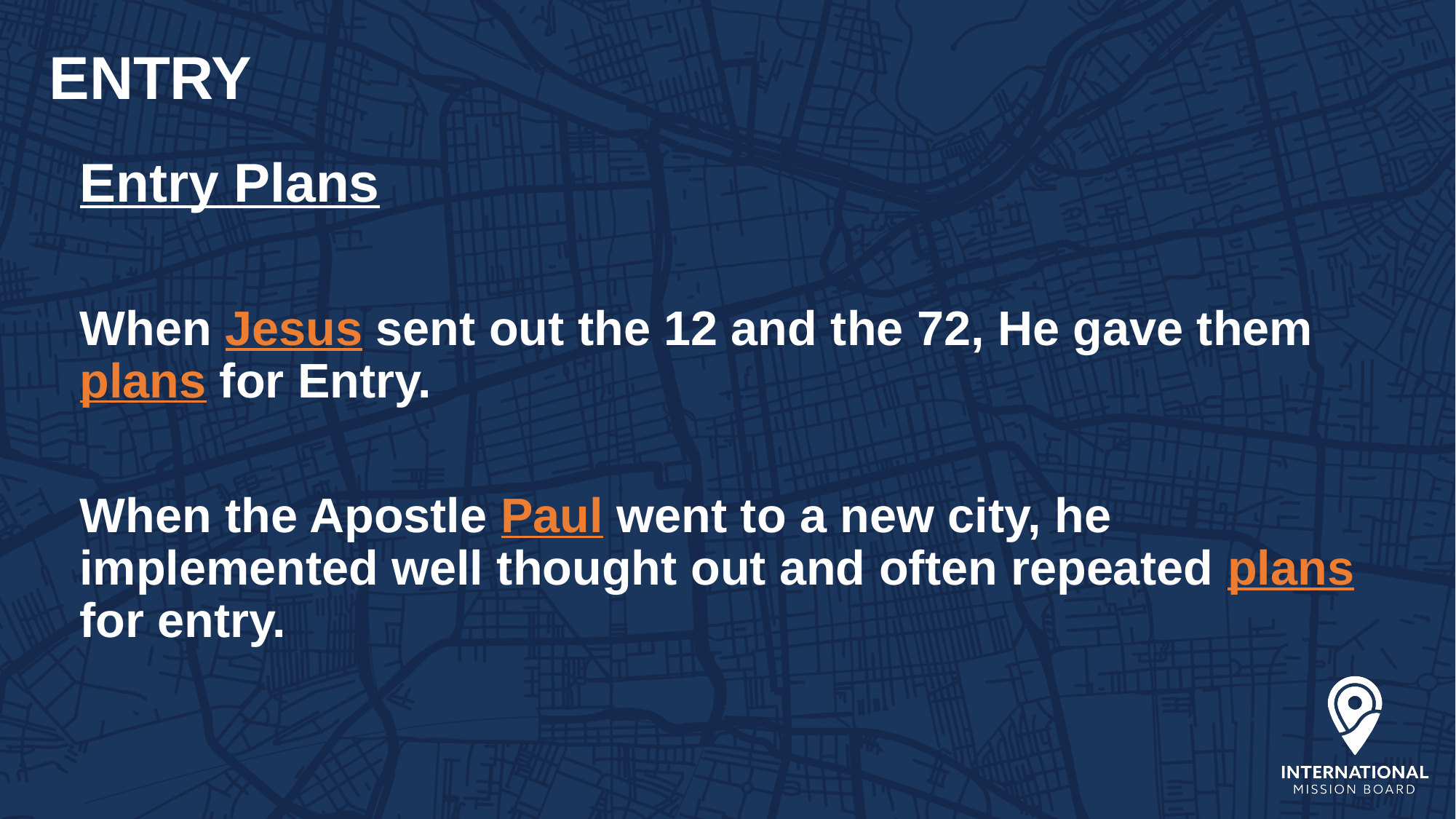

# ENTRY
Entry Plans

When Jesus sent out the 12 and the 72, He gave them plans for Entry.

When the Apostle Paul went to a new city, he implemented well thought out and often repeated plans for entry.